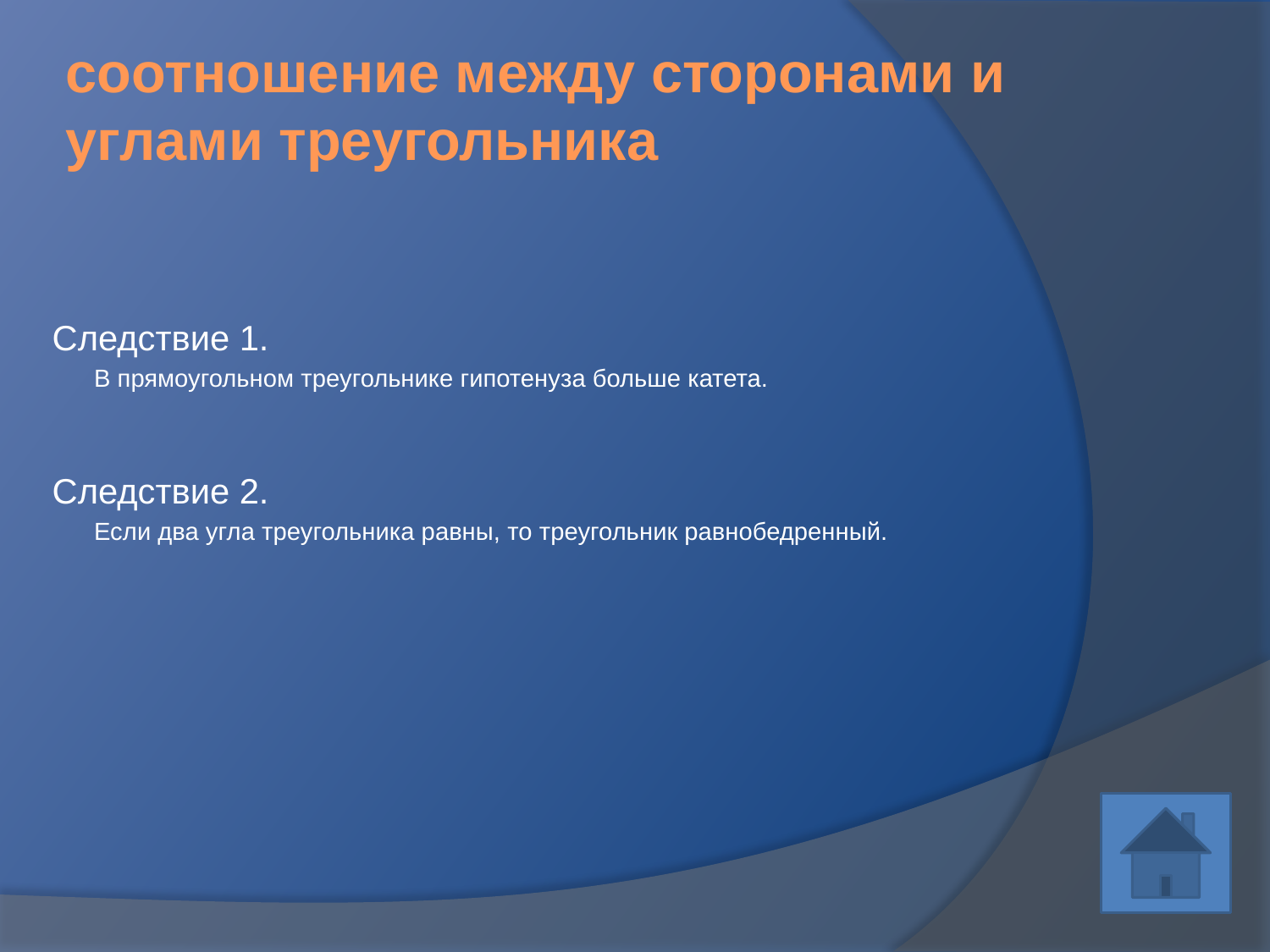

# соотношение между сторонами и углами треугольника
Следствие 1.
      В прямоугольном треугольнике гипотенуза больше катета.

Следствие 2.
      Если два угла треугольника равны, то треугольник равнобедренный.